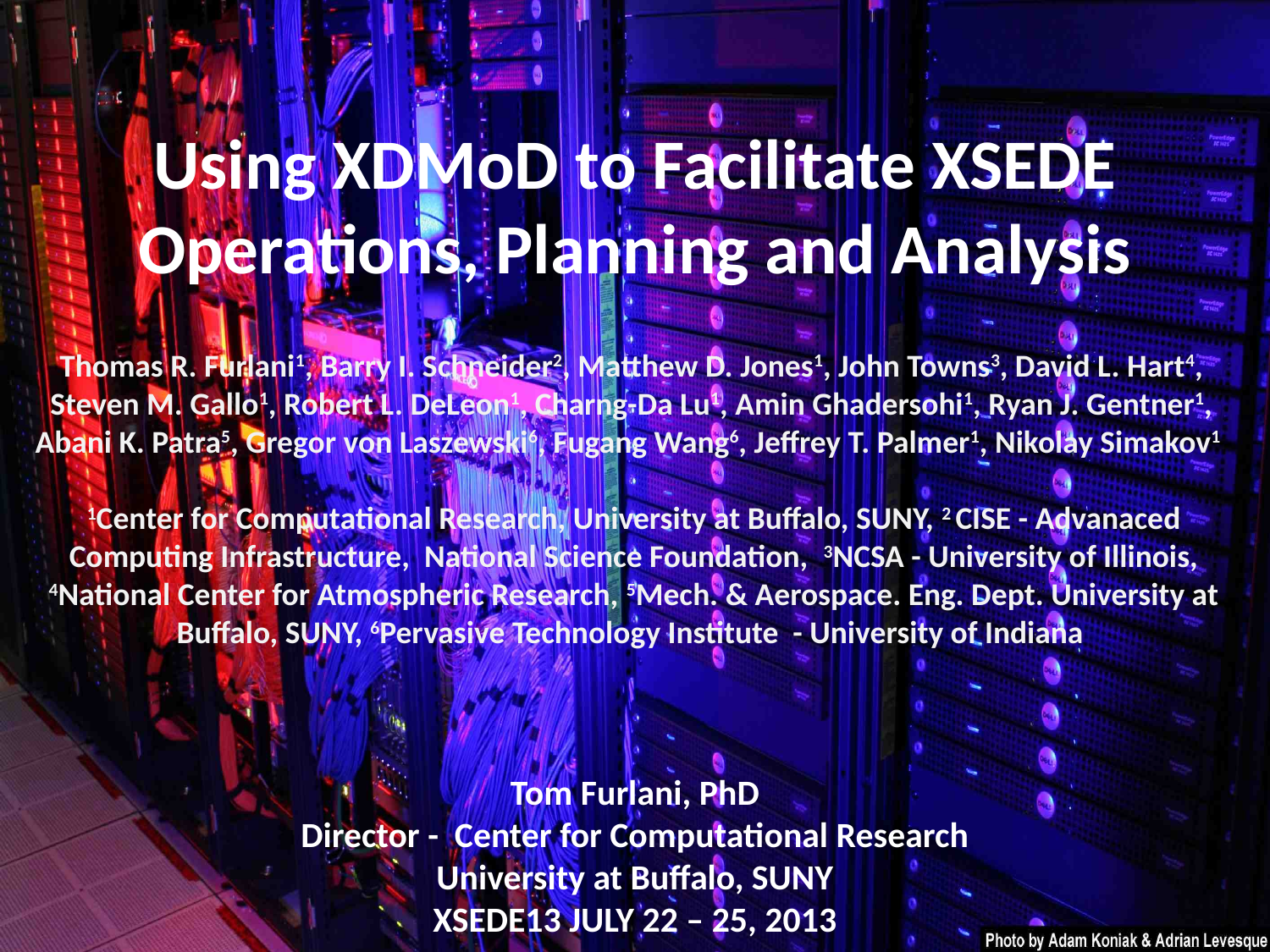

# Using XDMoD to Facilitate XSEDE Operations, Planning and Analysis
Thomas R. Furlani1, Barry I. Schneider2, Matthew D. Jones1, John Towns3, David L. Hart4, Steven M. Gallo1, Robert L. DeLeon1, Charng-Da Lu1, Amin Ghadersohi1, Ryan J. Gentner1, Abani K. Patra5, Gregor von Laszewski6, Fugang Wang6, Jeffrey T. Palmer1, Nikolay Simakov1
1Center for Computational Research, University at Buffalo, SUNY, 2 CISE - Advanaced Computing Infrastructure,  National Science Foundation,  3NCSA - University of Illinois, 4National Center for Atmospheric Research, 5Mech. & Aerospace. Eng. Dept. University at Buffalo, SUNY, 6Pervasive Technology Institute  - University of Indiana

Tom Furlani, PhD
Director -  Center for Computational Research
University at Buffalo, SUNY
XSEDE13 JULY 22 – 25, 2013